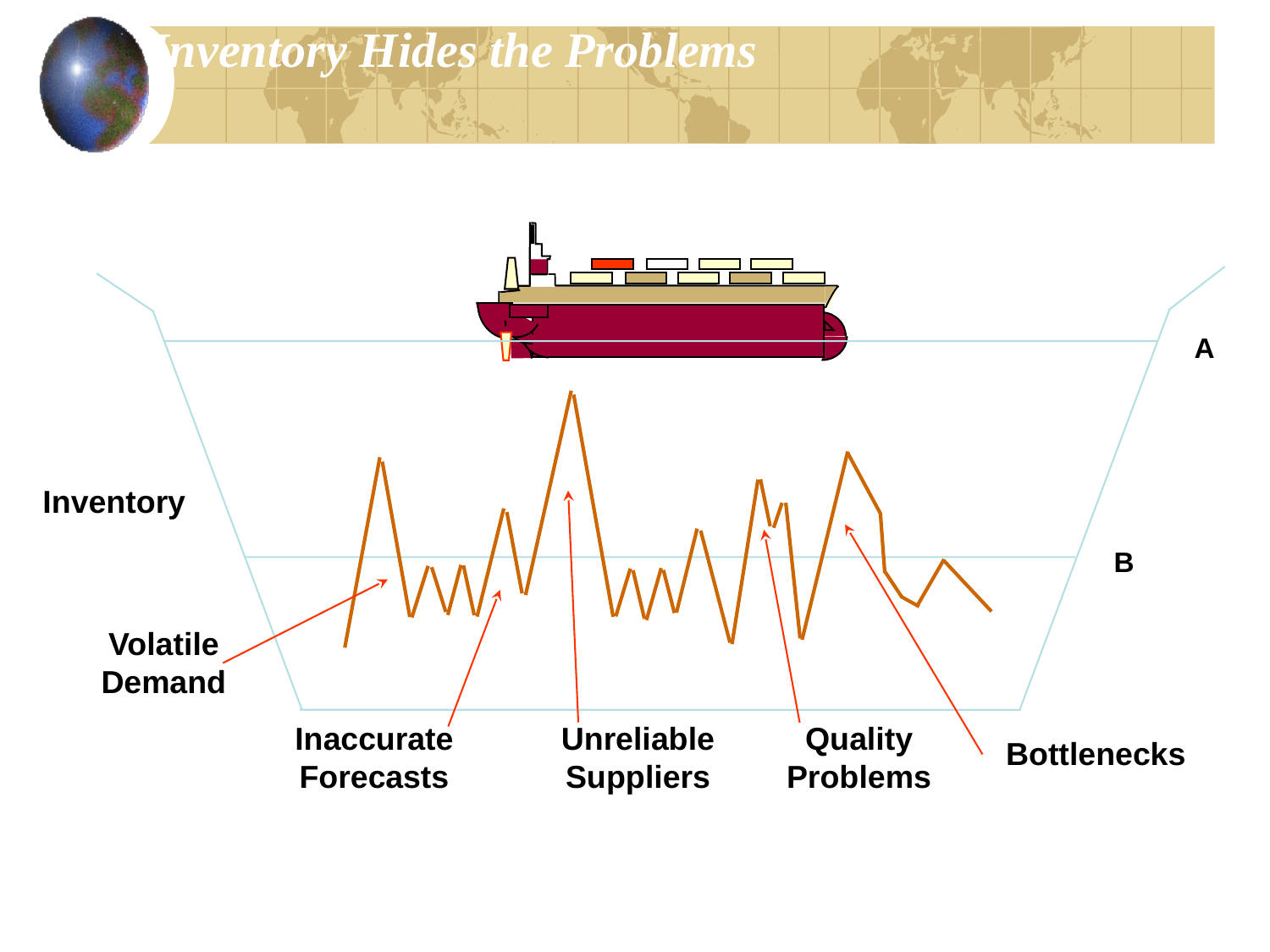

# Inventory Hides the Problems

A

Inventory

B

Volatile
Demand

Inaccurate
Forecasts
Unreliable
Suppliers
Quality
Problems
Bottlenecks